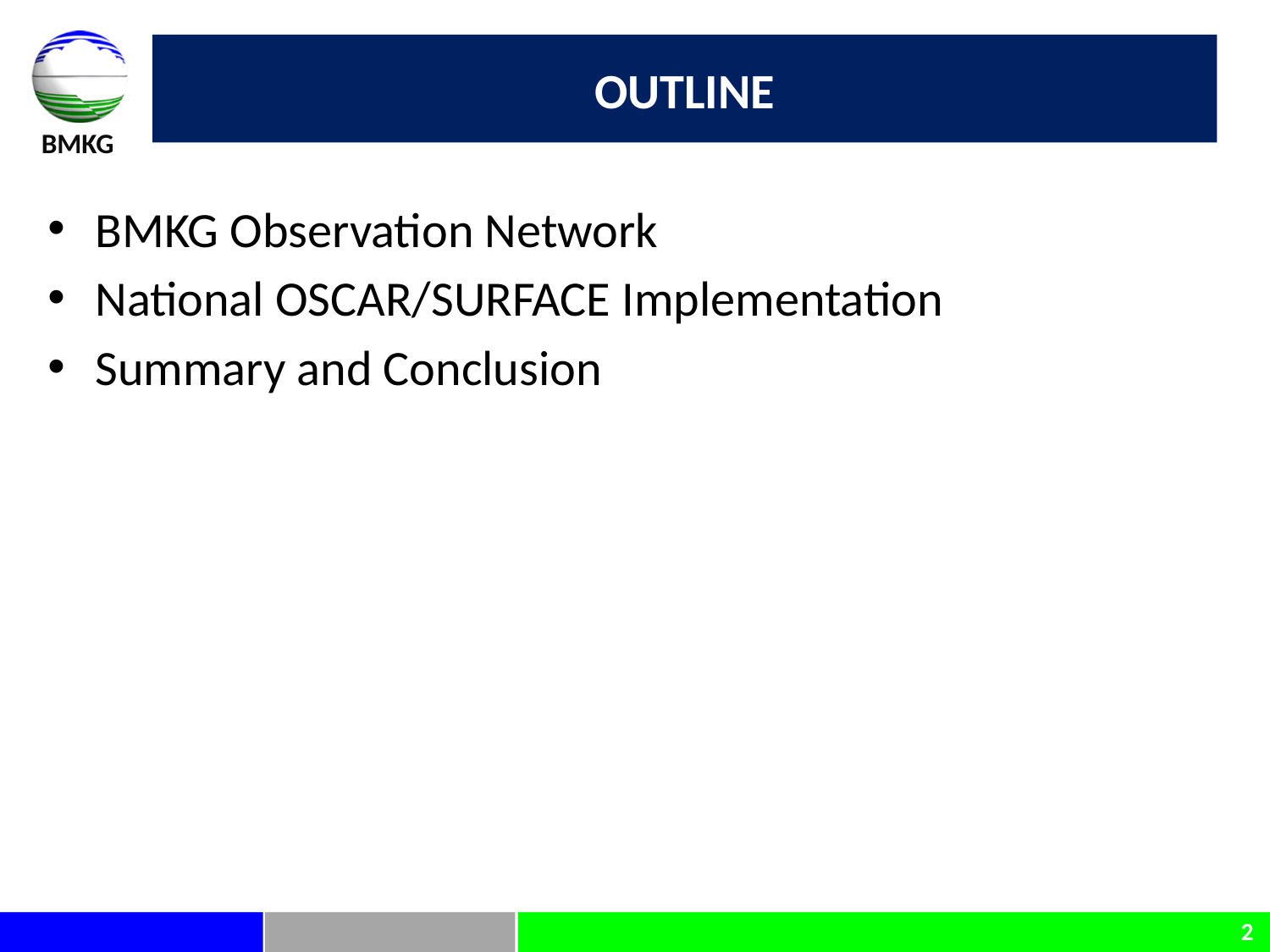

# Outline
BMKG Observation Network
National OSCAR/SURFACE Implementation
Summary and Conclusion